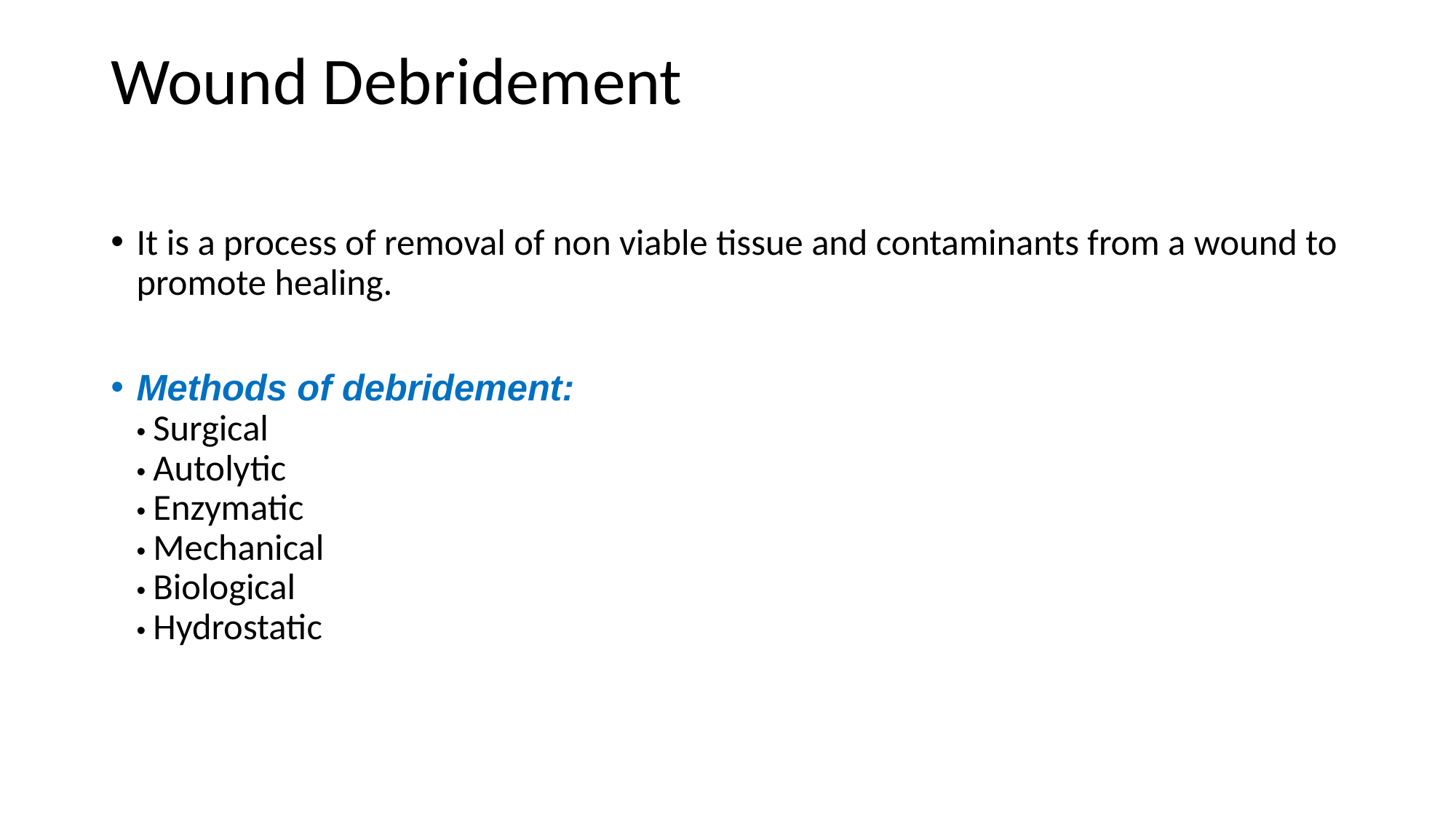

# Wound Debridement
It is a process of removal of non viable tissue and contaminants from a wound to promote healing.

Methods of debridement:
• Surgical
• Autolytic
• Enzymatic
• Mechanical
• Biological
• Hydrostatic